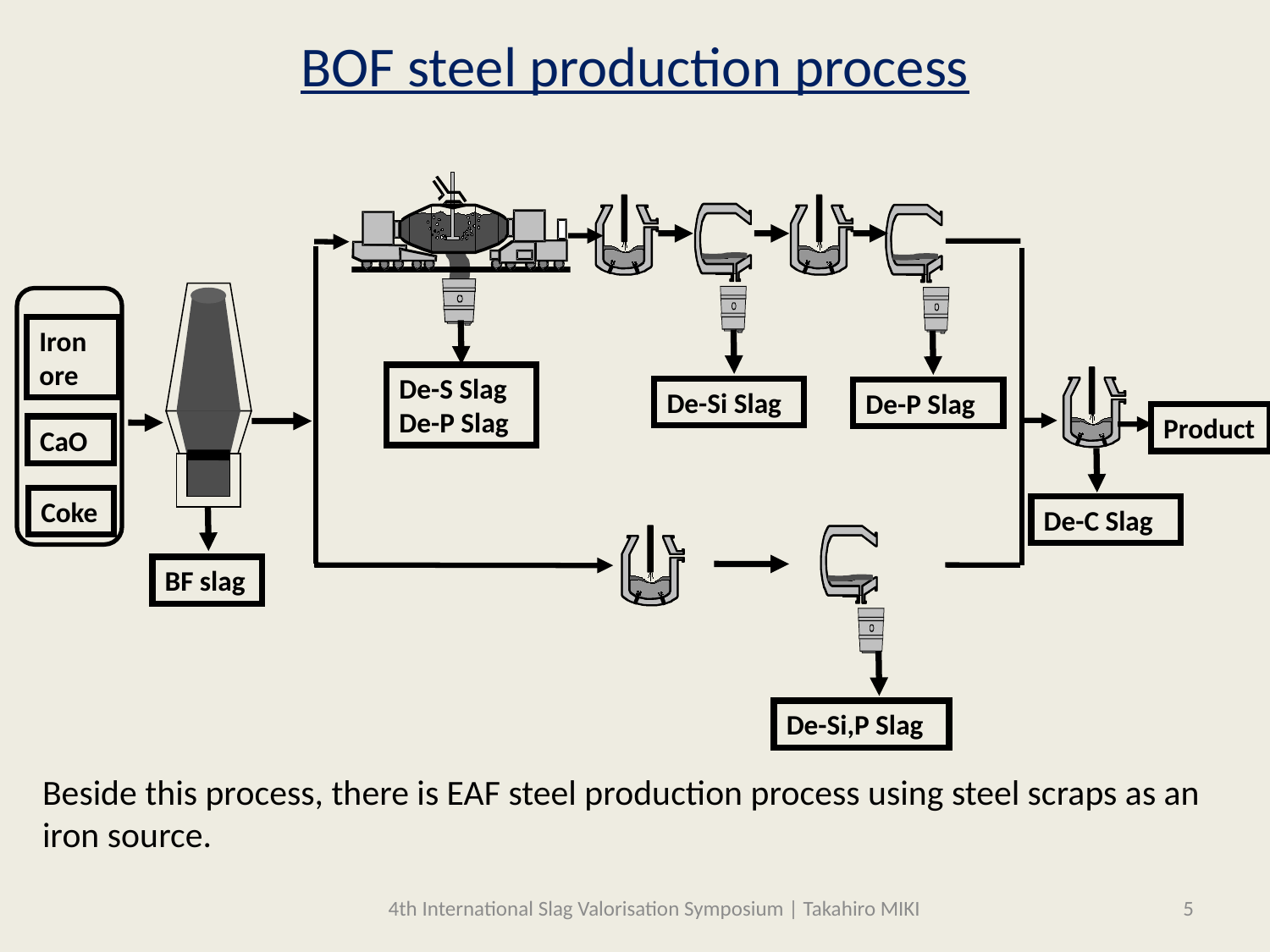

BOF steel production process

Iron ore

De-S Slag
De-P Slag

De-Si Slag
De-P Slag
Product
CaO

Coke
De-C Slag

BF slag

De-Si,P Slag
Beside this process, there is EAF steel production process using steel scraps as an iron source.
4th International Slag Valorisation Symposium | Takahiro MIKI
5